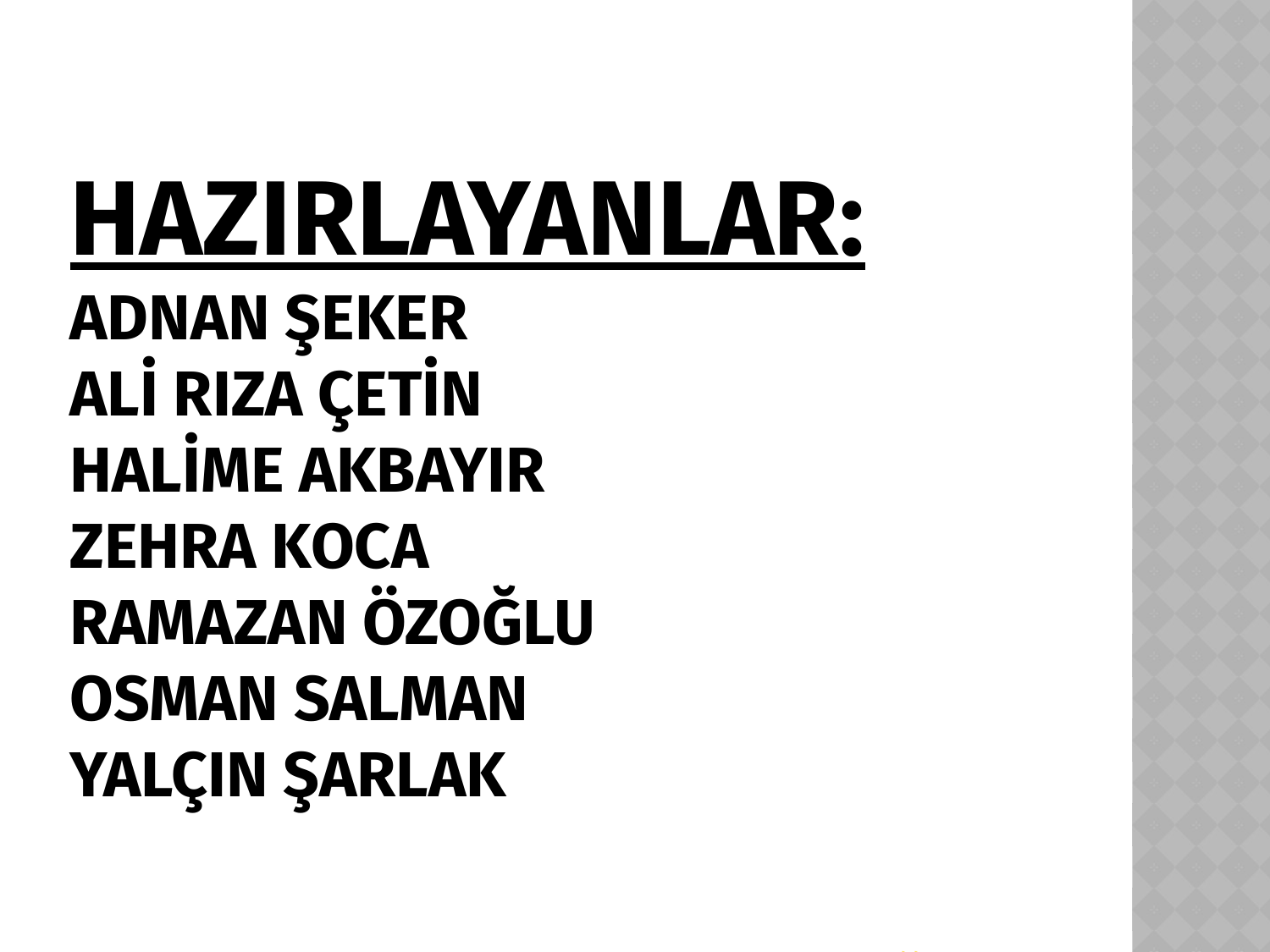

# HAZIRLAYANLAR: ADNAN ŞEKER ALİ RIZA ÇETİN HALİME AKBAYIR ZEHRA KOCA RAMAZAN ÖZOĞLU OSMAN SALMAN YALÇIN ŞARLAK

http://www.sorubak.com